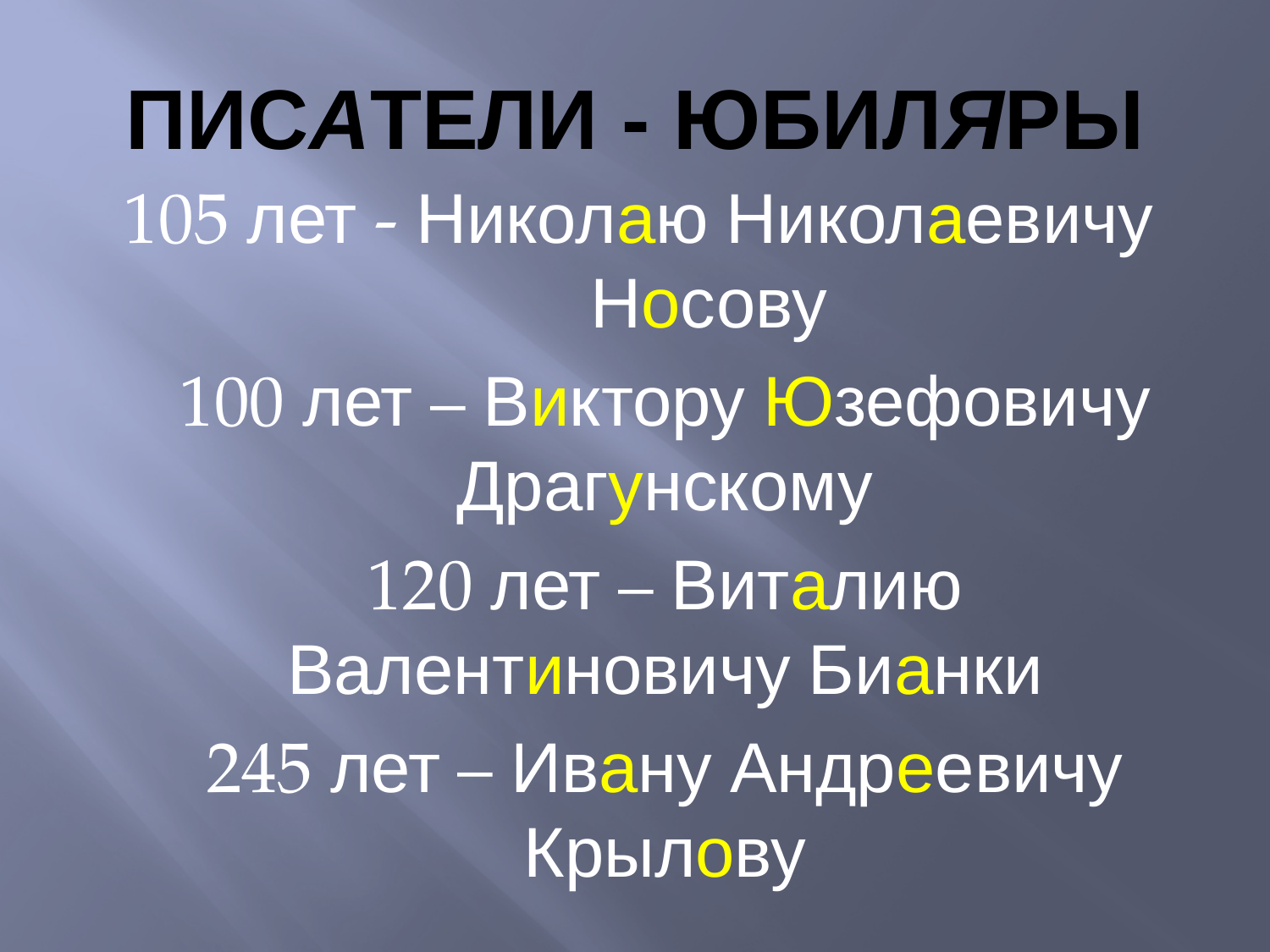

# ПИСАТЕЛИ - ЮБИЛЯРЫ
105 лет - Николаю Николаевичу         Носову
100 лет – Виктору Юзефовичу Драгунскому
120 лет – Виталию Валентиновичу Бианки
245 лет – Ивану Андреевичу Крылову